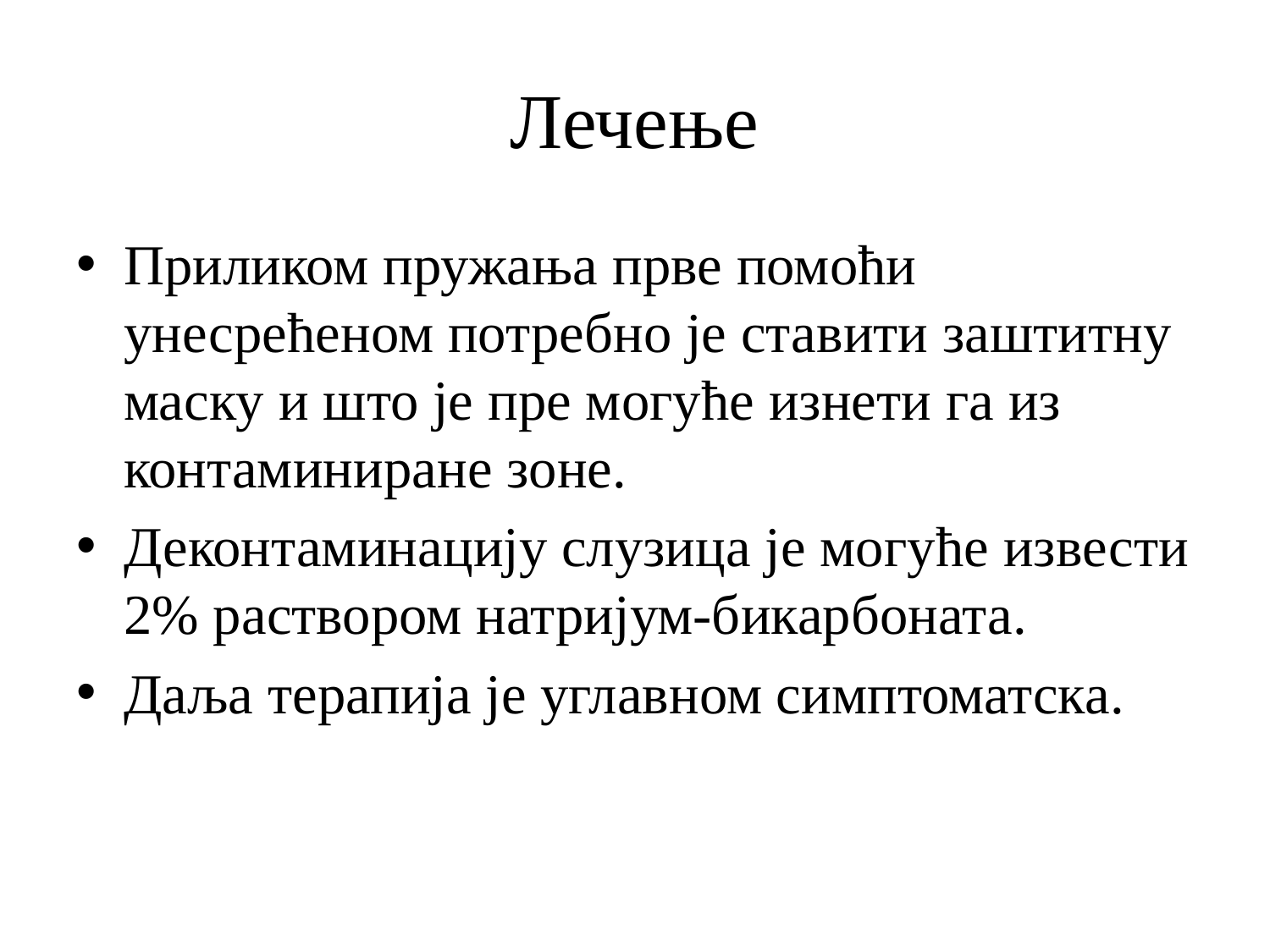

# Лечење
Приликом пружања прве помоћи унесрећеном потребно је ставити заштитну маску и што је пре могуће изнети га из контаминиране зоне.
Деконтаминацију слузица је могуће извести 2% раствором натријум-бикарбоната.
Даља терапија је углавном симптоматска.